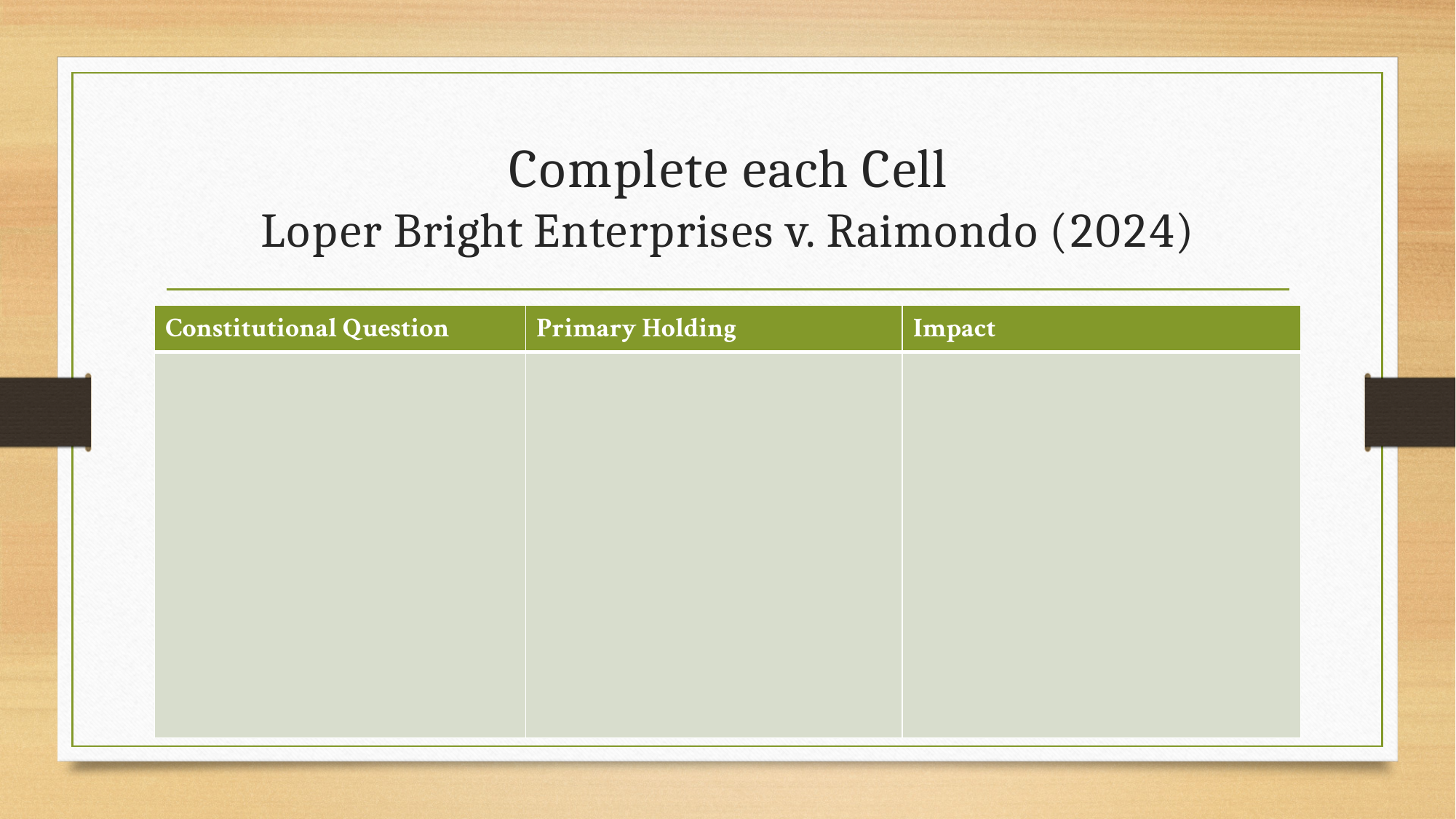

# Complete each Cell Loper Bright Enterprises v. Raimondo (2024)
| Constitutional Question | Primary Holding | Impact |
| --- | --- | --- |
|  |  |  |